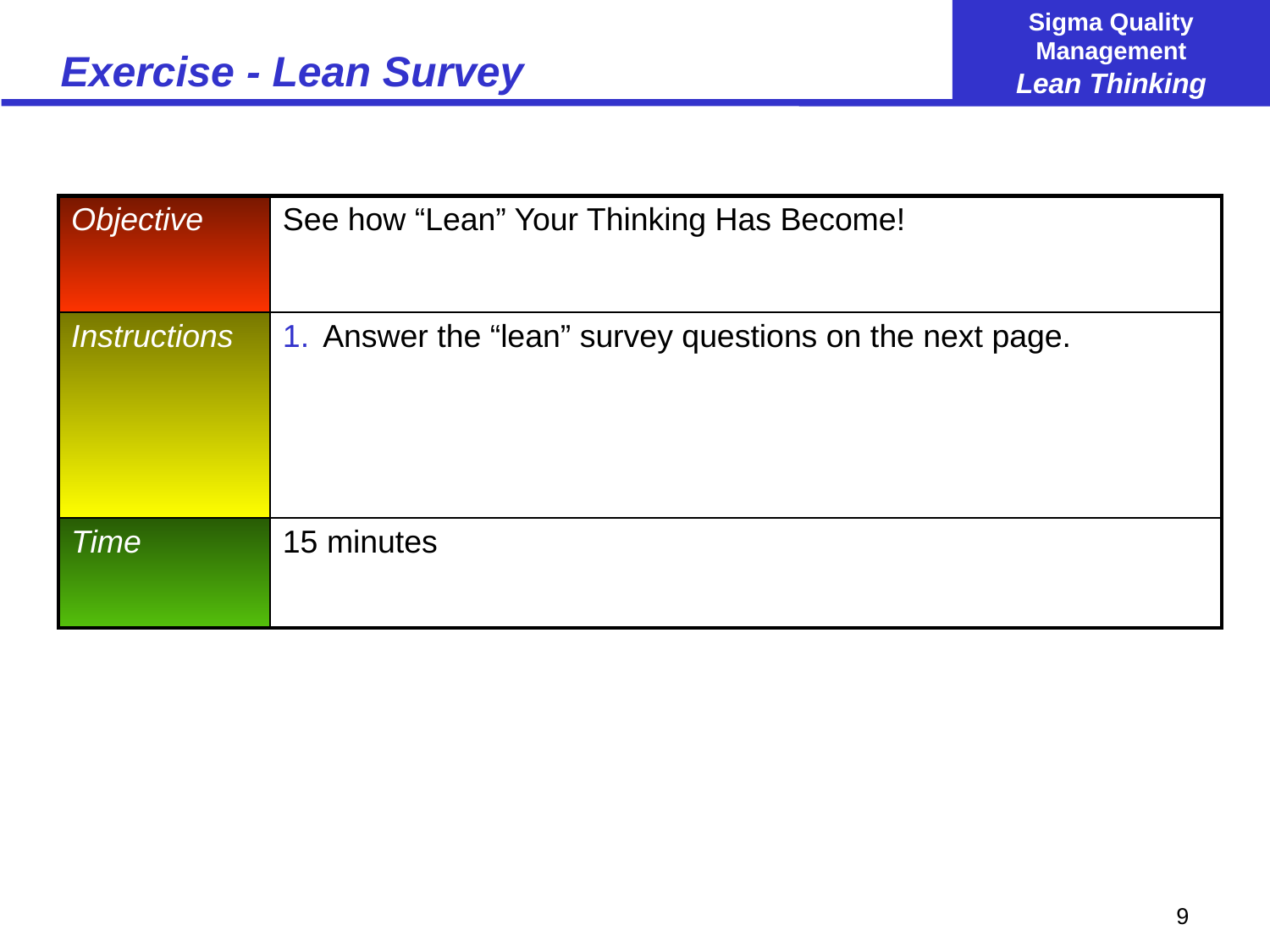

# Exercise - Lean Survey
| Objective | See how “Lean” Your Thinking Has Become! |
| --- | --- |
| Instructions | Answer the “lean” survey questions on the next page. |
| Time | 15 minutes |